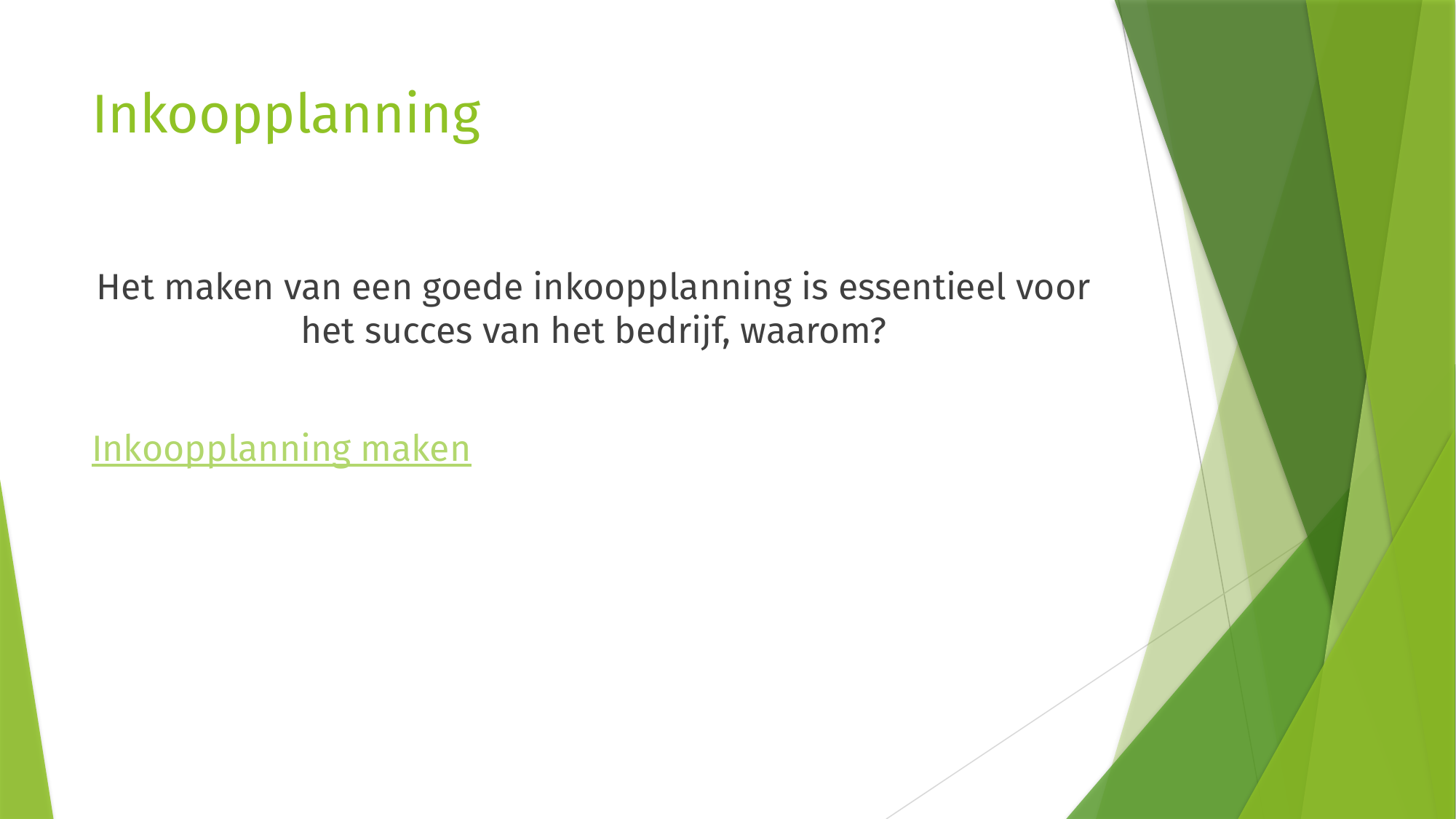

# Inkoopplanning
Het maken van een goede inkoopplanning is essentieel voor het succes van het bedrijf, waarom?

Inkoopplanning maken